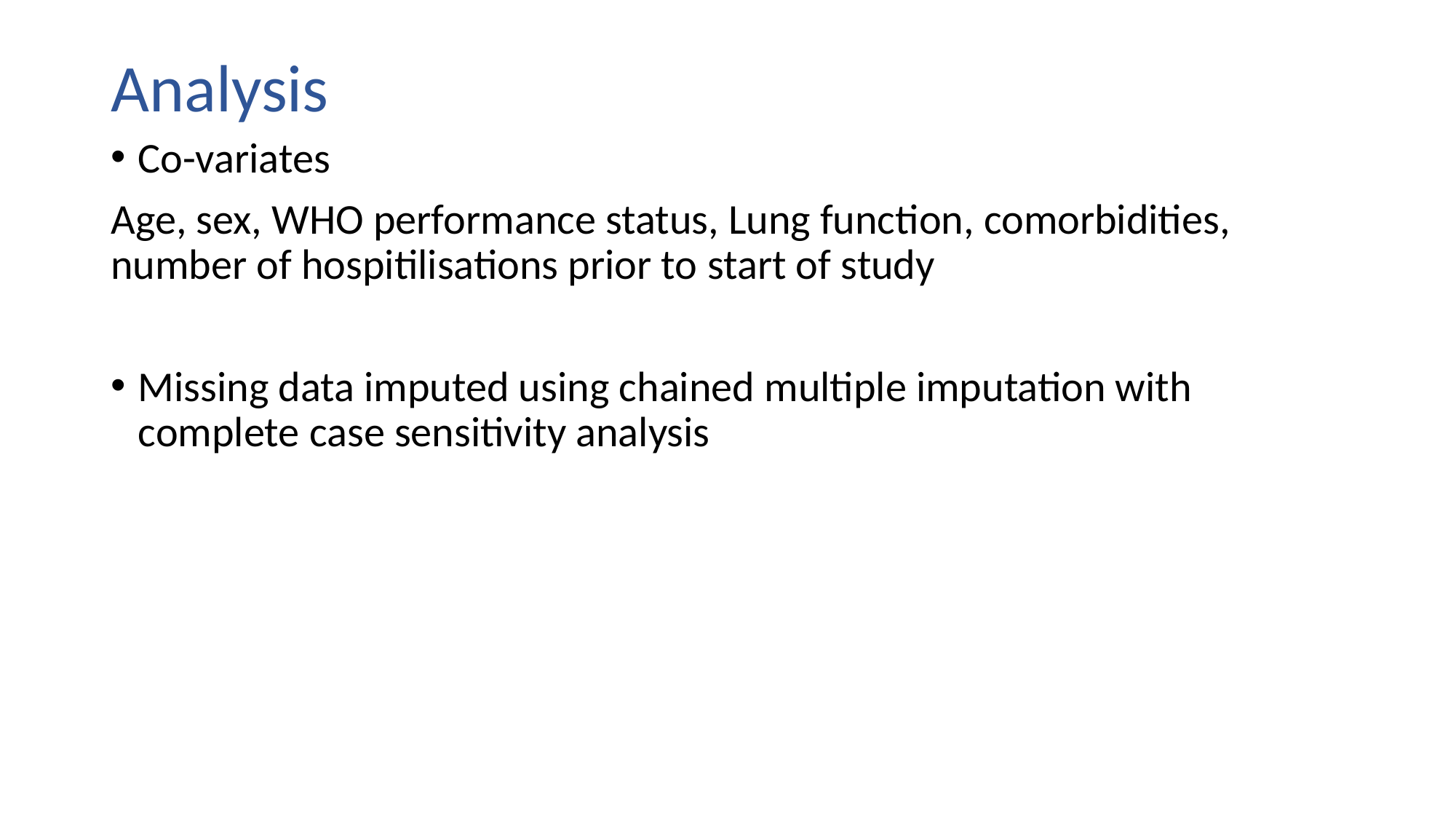

# Analysis
Co-variates
Age, sex, WHO performance status, Lung function, comorbidities, number of hospitilisations prior to start of study

Missing data imputed using chained multiple imputation with complete case sensitivity analysis